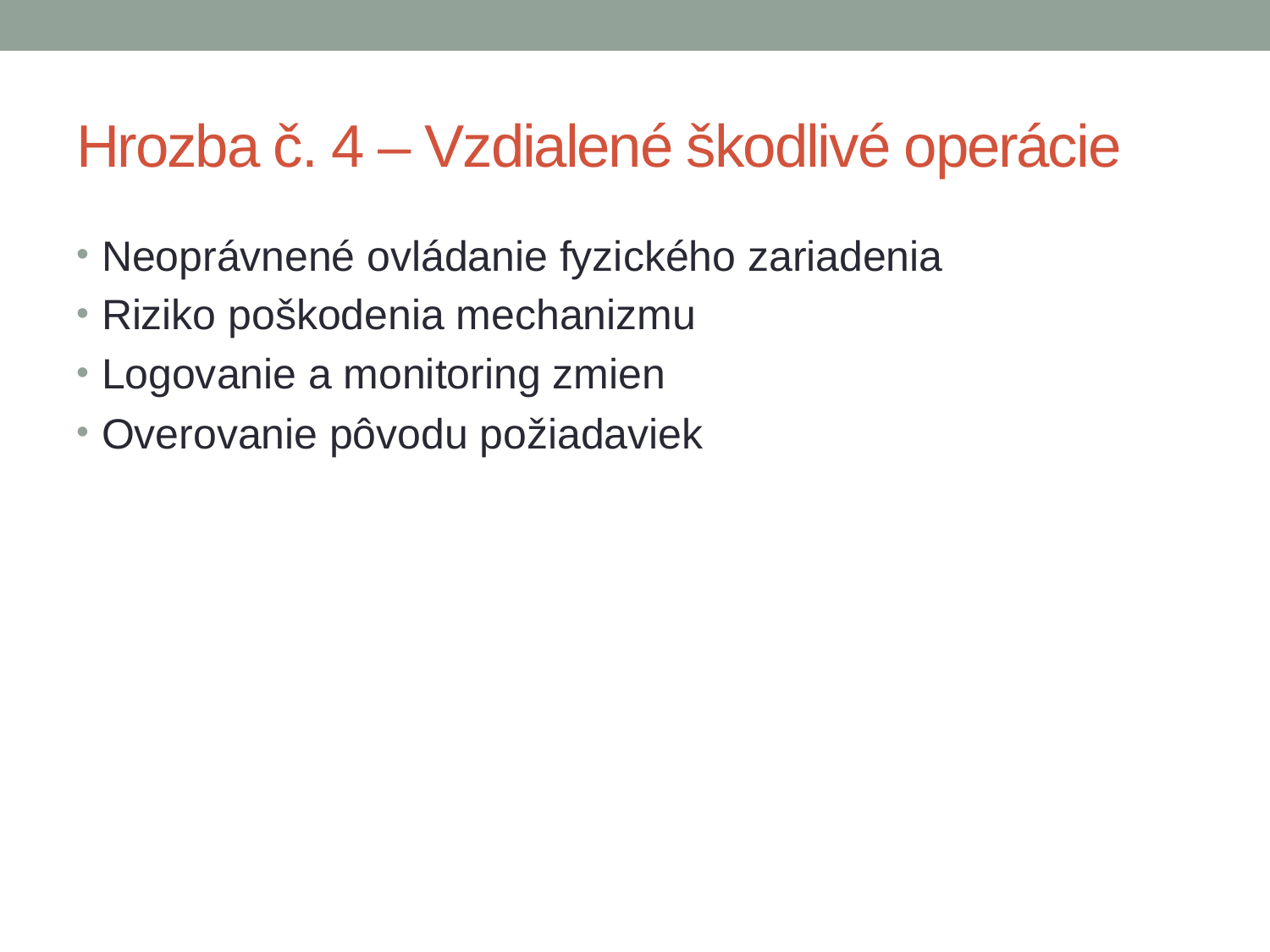

# Hrozba č. 4 – Vzdialené škodlivé operácie
Neoprávnené ovládanie fyzického zariadenia
Riziko poškodenia mechanizmu
Logovanie a monitoring zmien
Overovanie pôvodu požiadaviek